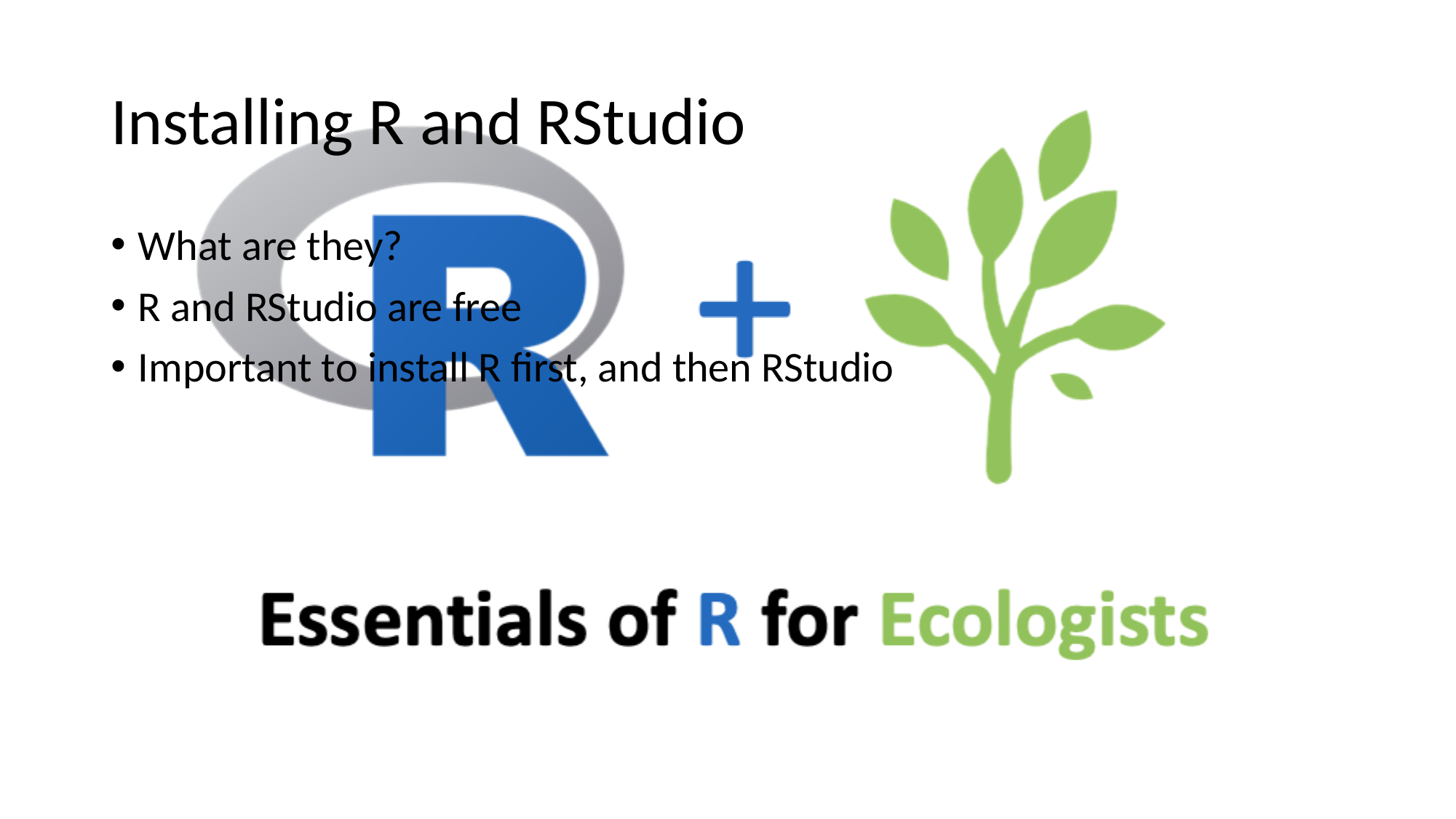

# Installing R and RStudio
What are they?
R and RStudio are free
Important to install R first, and then RStudio